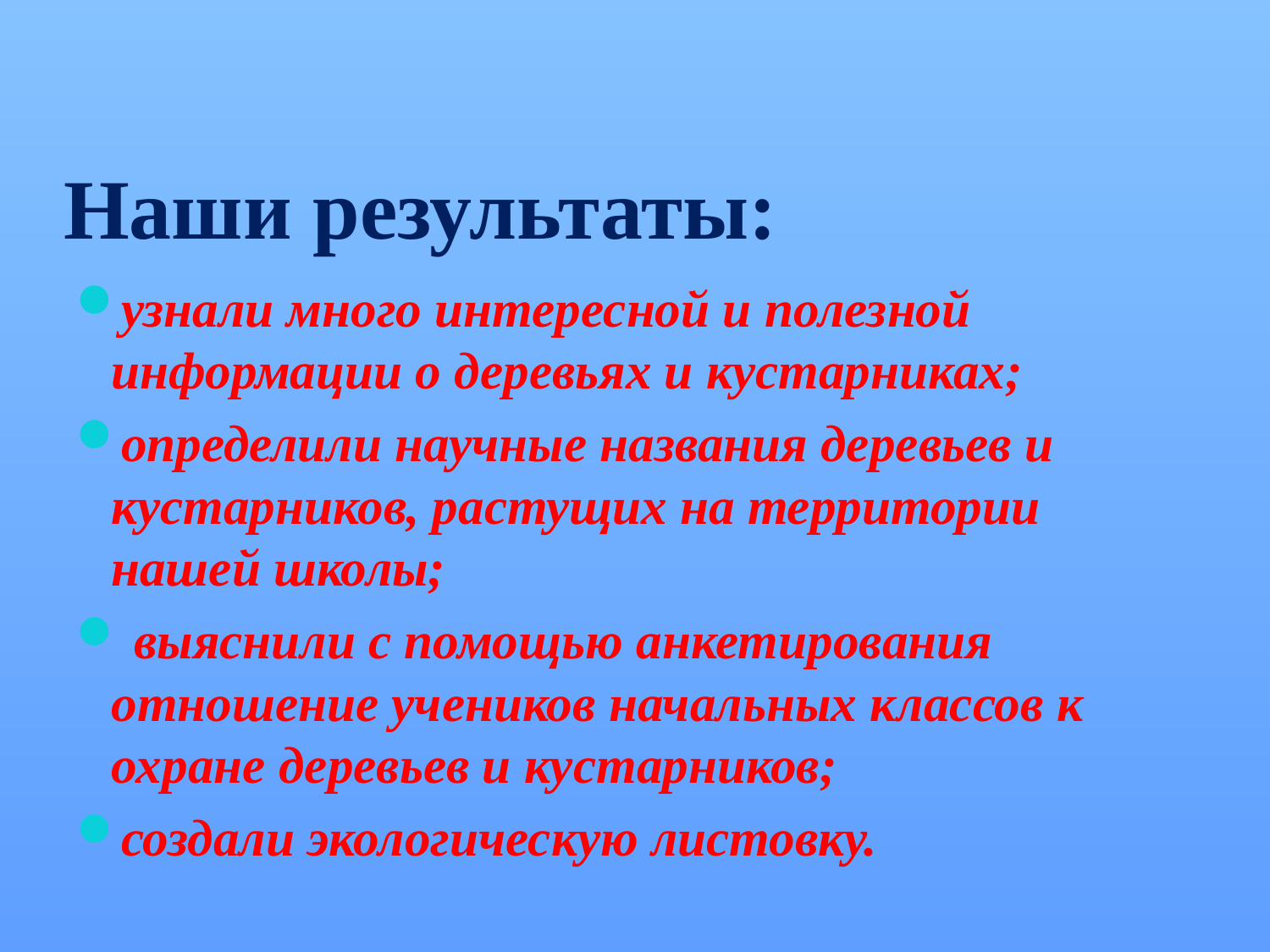

# Наши результаты:
узнали много интересной и полезной информации о деревьях и кустарниках;
определили научные названия деревьев и кустарников, растущих на территории нашей школы;
 выяснили с помощью анкетирования отношение учеников начальных классов к охране деревьев и кустарников;
создали экологическую листовку.